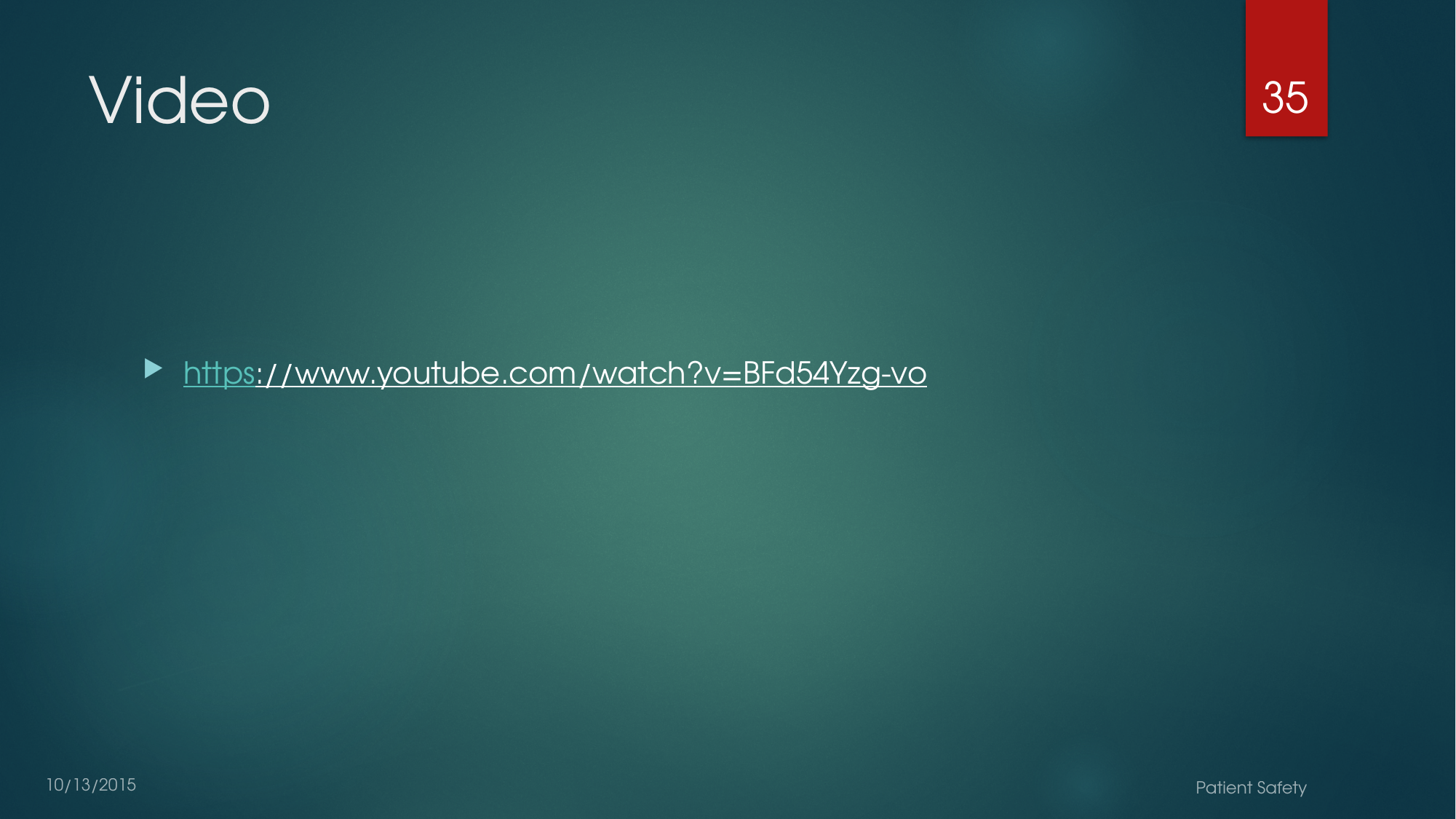

35
# Video

https://www.youtube.com/watch?v=BFd54Yzg-vo

10/13/2015
Patient Safety